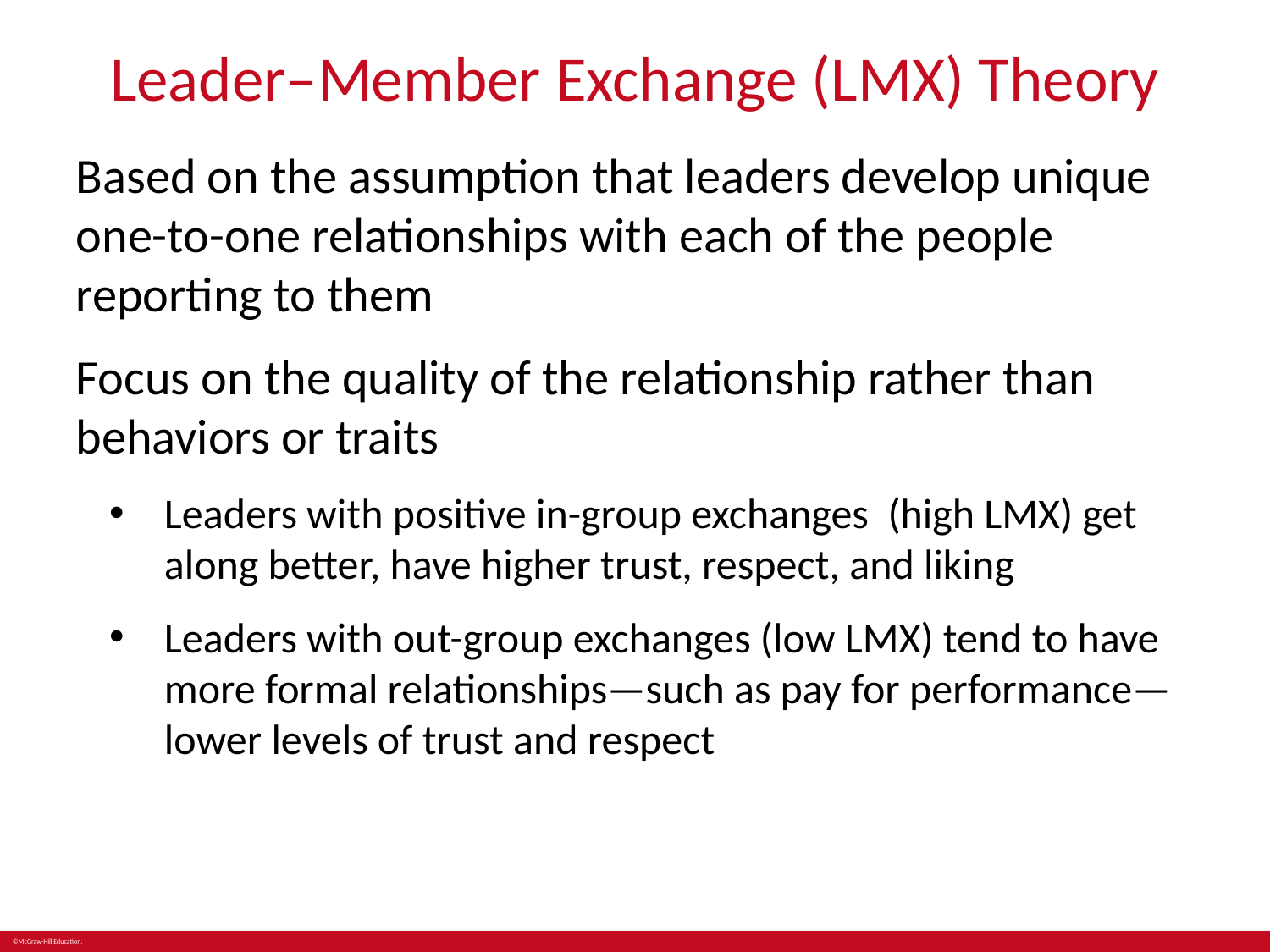

# Leader–Member Exchange (LMX) Theory
Based on the assumption that leaders develop unique one-to-one relationships with each of the people reporting to them
Focus on the quality of the relationship rather than behaviors or traits
Leaders with positive in-group exchanges  (high LMX) get along better, have higher trust, respect, and liking
Leaders with out-group exchanges (low LMX) tend to have more formal relationships—such as pay for performance—lower levels of trust and respect